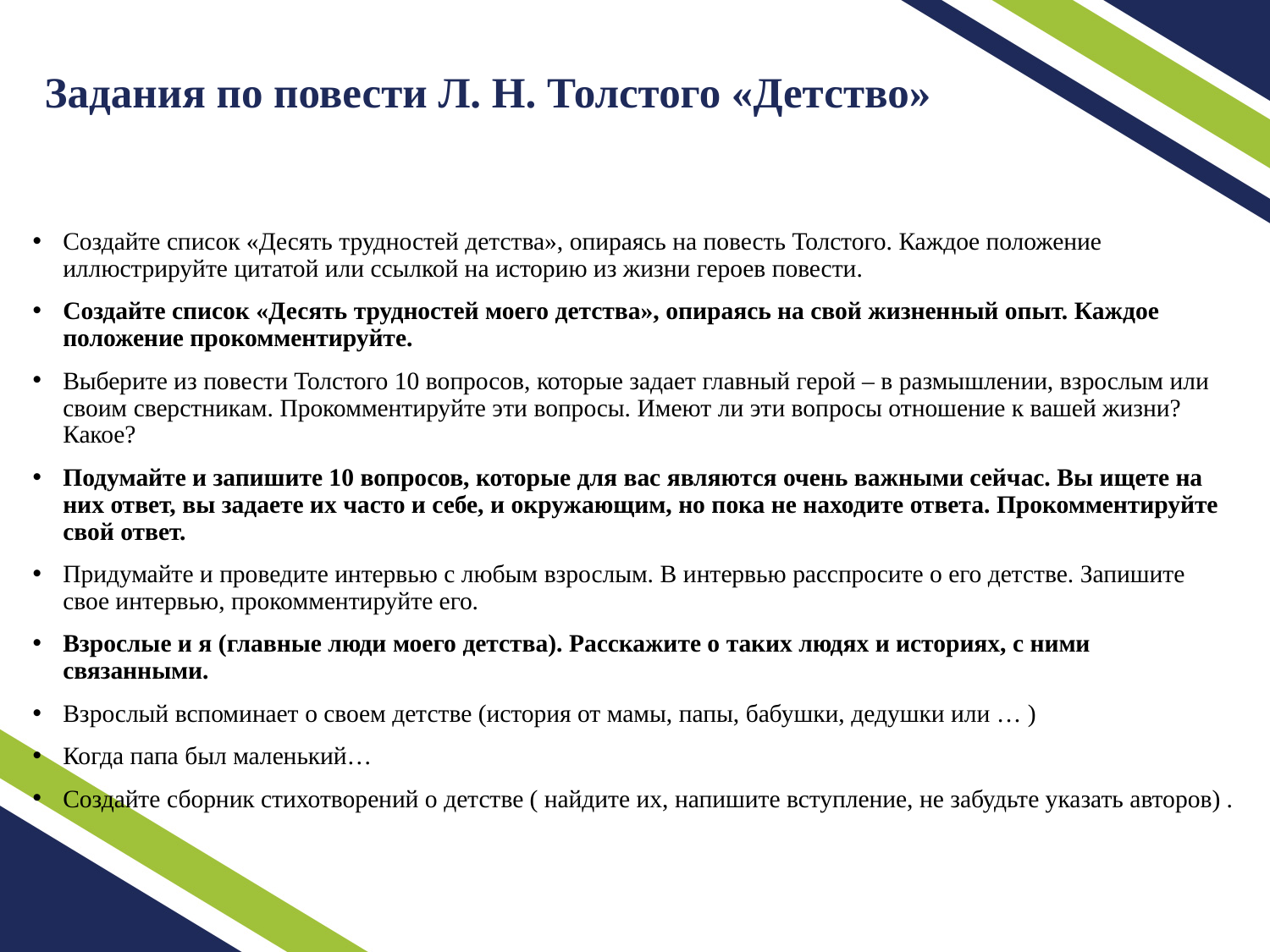

# Задания по повести Л. Н. Толстого «Детство»
Создайте список «Десять трудностей детства», опираясь на повесть Толстого. Каждое положение иллюстрируйте цитатой или ссылкой на историю из жизни героев повести.
Создайте список «Десять трудностей моего детства», опираясь на свой жизненный опыт. Каждое положение прокомментируйте.
Выберите из повести Толстого 10 вопросов, которые задает главный герой – в размышлении, взрослым или своим сверстникам. Прокомментируйте эти вопросы. Имеют ли эти вопросы отношение к вашей жизни? Какое?
Подумайте и запишите 10 вопросов, которые для вас являются очень важными сейчас. Вы ищете на них ответ, вы задаете их часто и себе, и окружающим, но пока не находите ответа. Прокомментируйте свой ответ.
Придумайте и проведите интервью с любым взрослым. В интервью расспросите о его детстве. Запишите свое интервью, прокомментируйте его.
Взрослые и я (главные люди моего детства). Расскажите о таких людях и историях, с ними связанными.
Взрослый вспоминает о своем детстве (история от мамы, папы, бабушки, дедушки или … )
Когда папа был маленький…
Создайте сборник стихотворений о детстве ( найдите их, напишите вступление, не забудьте указать авторов) .